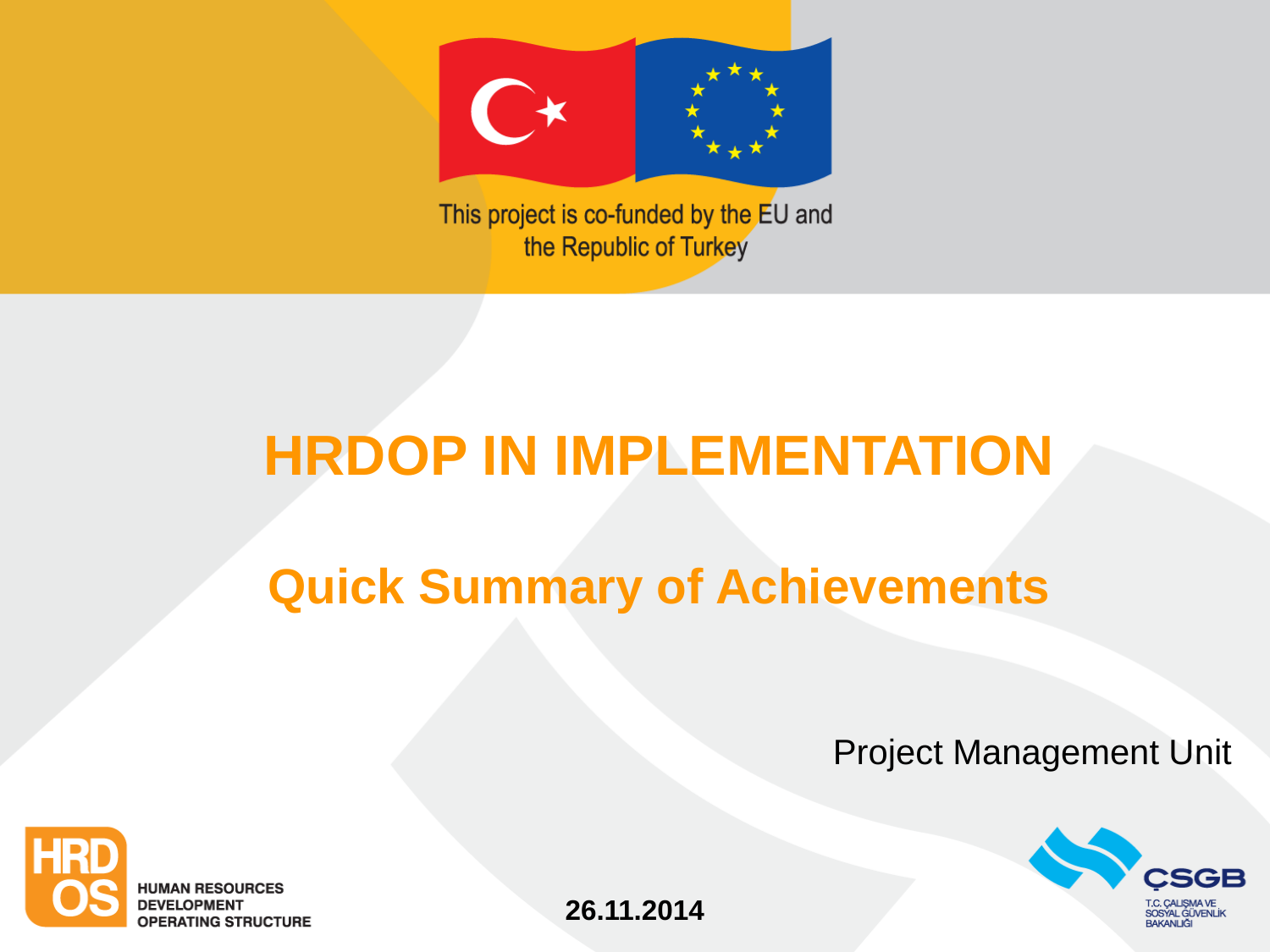

# HRDOP IN IMPLEMENTATION Quick Summary of Achievements
Project Management Unit

26.11.2014